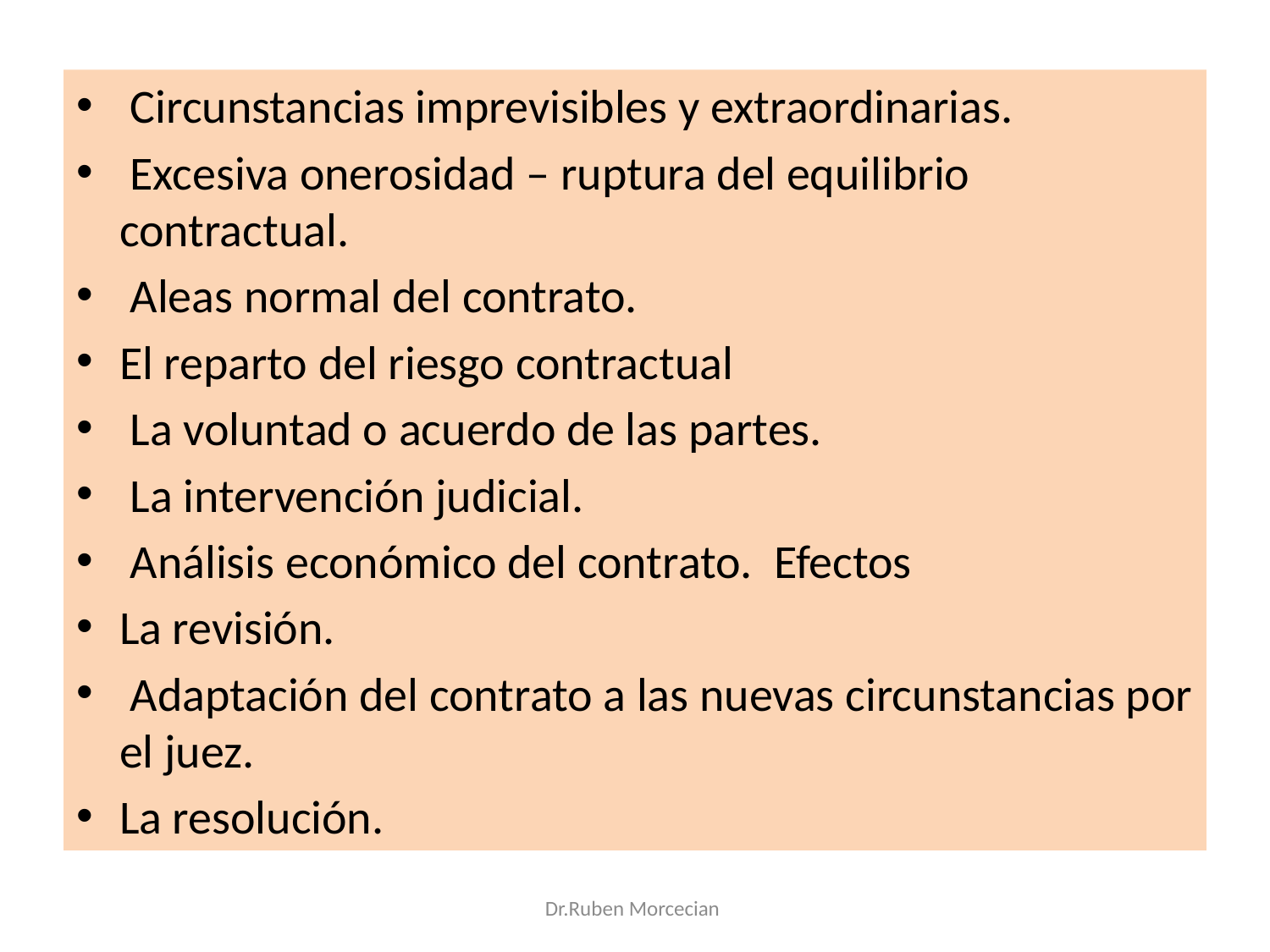

Circunstancias imprevisibles y extraordinarias.
 Excesiva onerosidad – ruptura del equilibrio contractual.
 Aleas normal del contrato.
El reparto del riesgo contractual
 La voluntad o acuerdo de las partes.
 La intervención judicial.
 Análisis económico del contrato.  Efectos
La revisión.
 Adaptación del contrato a las nuevas circunstancias por el juez.
La resolución.
Dr.Ruben Morcecian